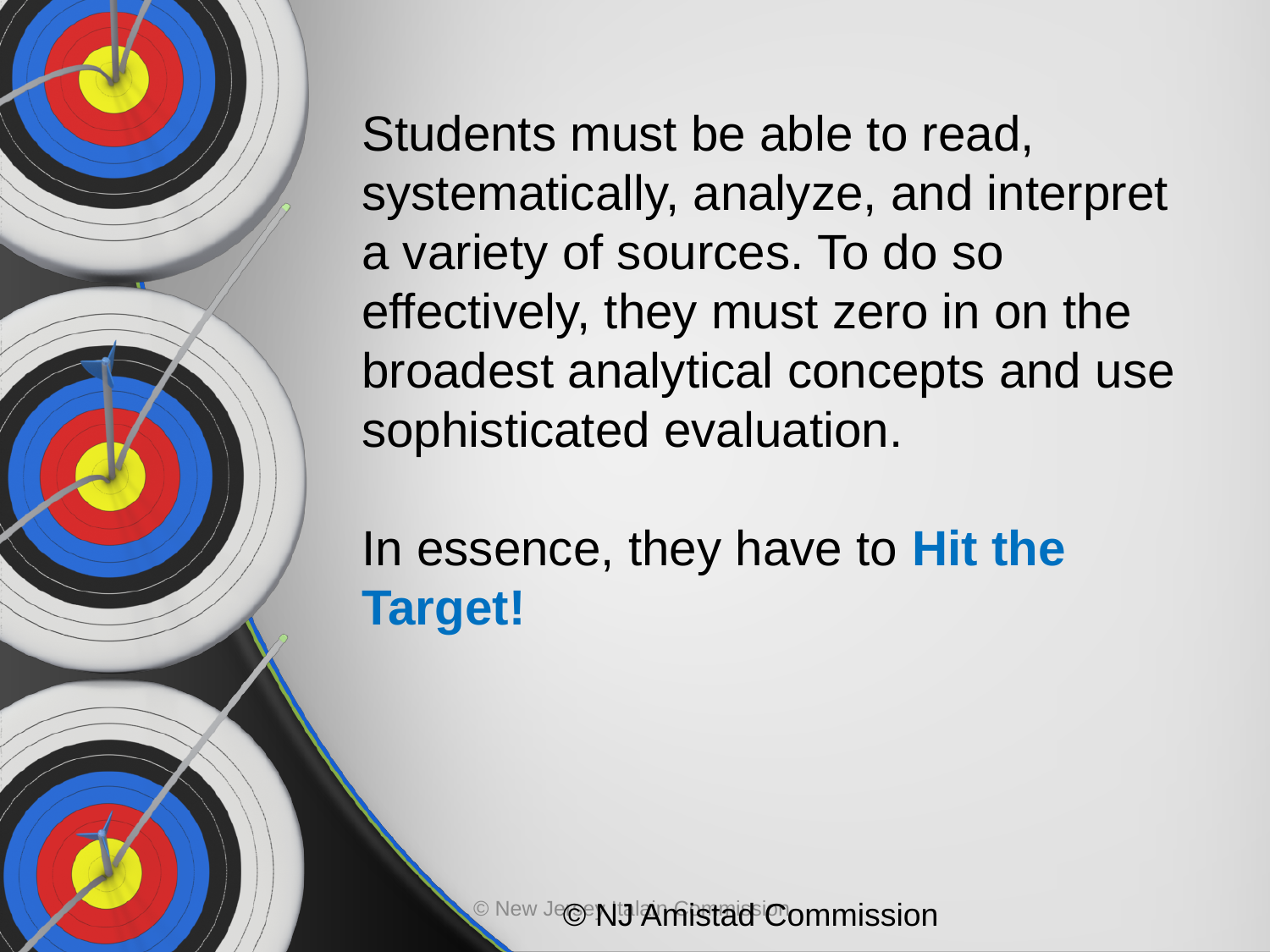

Students must be able to read, systematically, analyze, and interpret a variety of sources. To do so effectively, they must zero in on the broadest analytical concepts and use sophisticated evaluation.

In essence, they have to Hit the Target!
© New Jersey Italain Commission
© NJ Amistad Commission